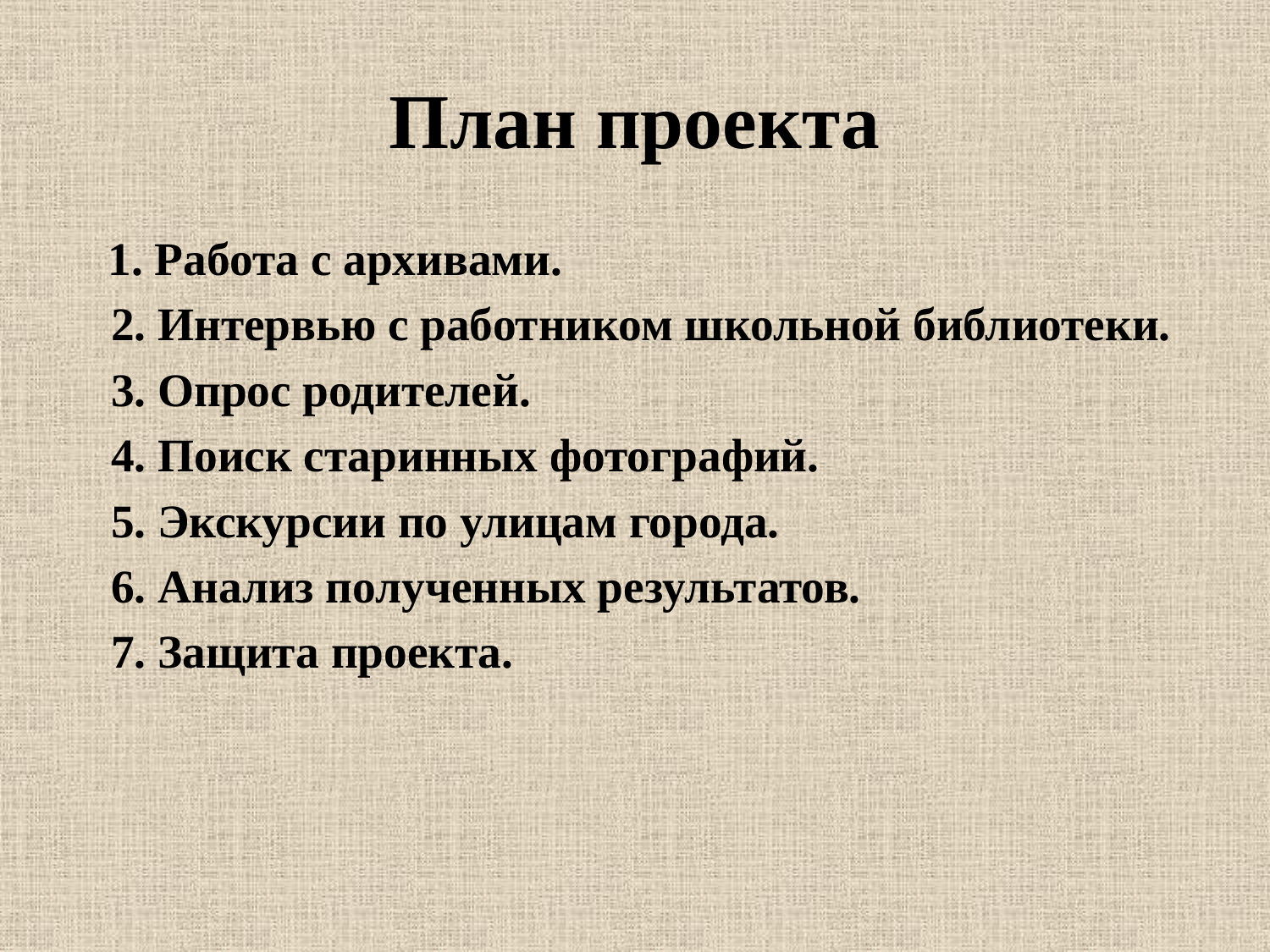

# План проекта
   1. Работа с архивами.
   2. Интервью с работником школьной библиотеки.
   3. Опрос родителей.
   4. Поиск старинных фотографий.
   5. Экскурсии по улицам города.
   6. Анализ полученных результатов.
   7. Защита проекта.